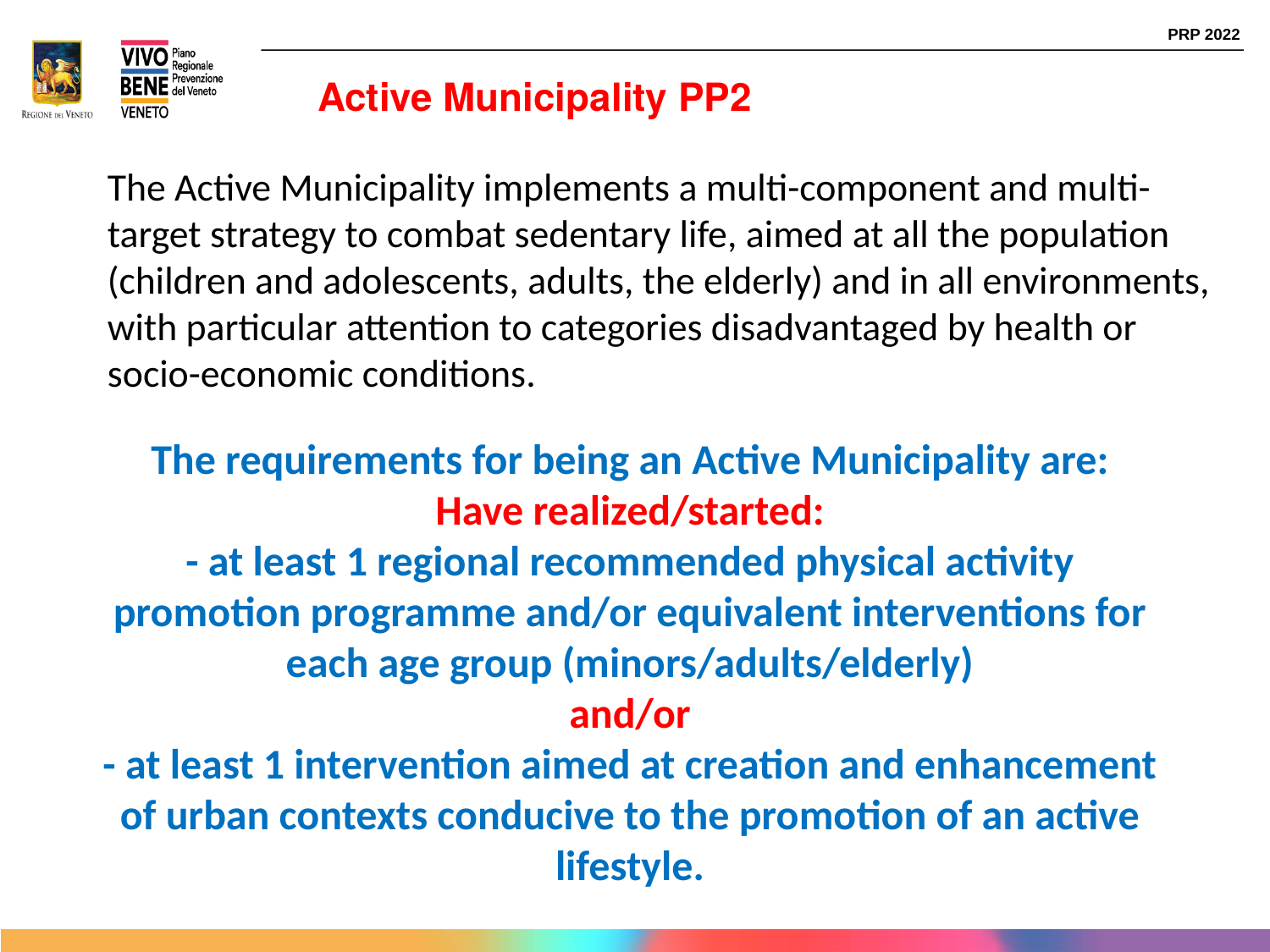

Active Municipality PP2
The Active Municipality implements a multi-component and multi-target strategy to combat sedentary life, aimed at all the population (children and adolescents, adults, the elderly) and in all environments, with particular attention to categories disadvantaged by health or socio-economic conditions.
The requirements for being an Active Municipality are:
Have realized/started:
- at least 1 regional recommended physical activity promotion programme and/or equivalent interventions for each age group (minors/adults/elderly)
and/or
- at least 1 intervention aimed at creation and enhancement of urban contexts conducive to the promotion of an active lifestyle.